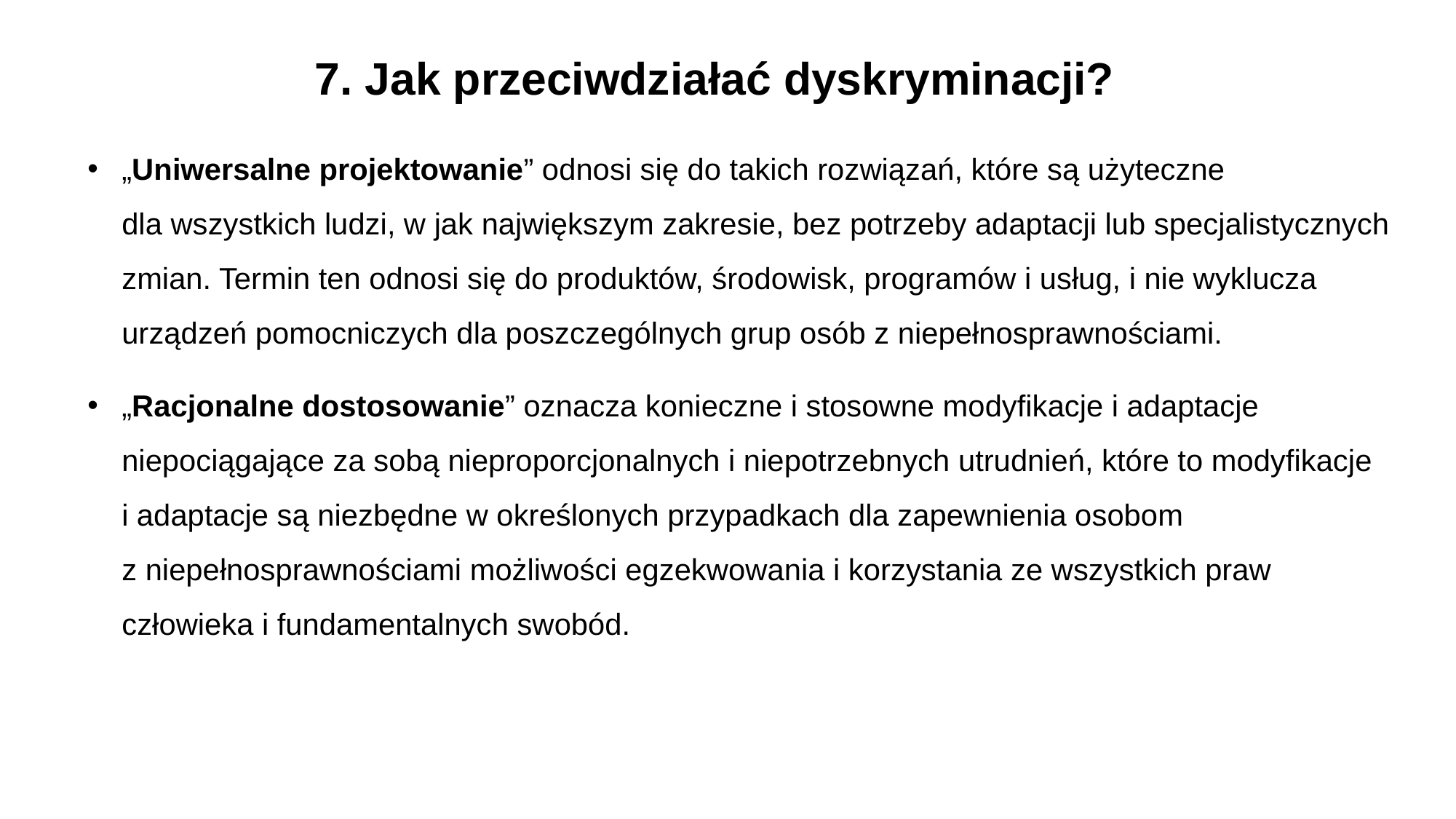

7. Jak przeciwdziałać dyskryminacji?
„Uniwersalne projektowanie” odnosi się do takich rozwiązań, które są użyteczne
dla wszystkich ludzi, w jak największym zakresie, bez potrzeby adaptacji lub specjalistycznych zmian. Termin ten odnosi się do produktów, środowisk, programów i usług, i nie wyklucza urządzeń pomocniczych dla poszczególnych grup osób z niepełnosprawnościami.
„Racjonalne dostosowanie” oznacza konieczne i stosowne modyfikacje i adaptacje niepociągające za sobą nieproporcjonalnych i niepotrzebnych utrudnień, które to modyfikacje
i adaptacje są niezbędne w określonych przypadkach dla zapewnienia osobom
z niepełnosprawnościami możliwości egzekwowania i korzystania ze wszystkich praw człowieka i fundamentalnych swobód.